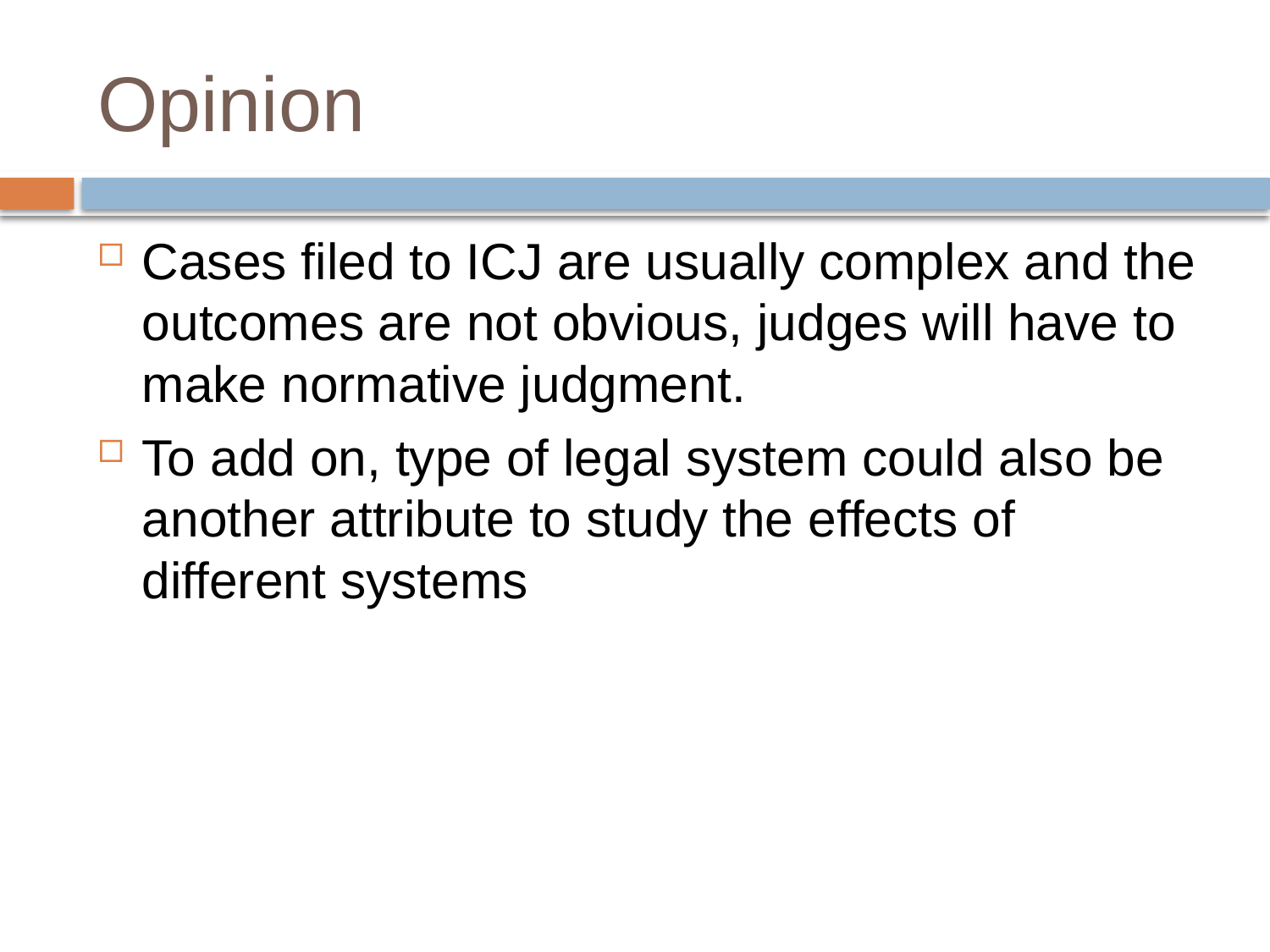

# Opinion
Cases filed to ICJ are usually complex and the outcomes are not obvious, judges will have to make normative judgment.
To add on, type of legal system could also be another attribute to study the effects of different systems